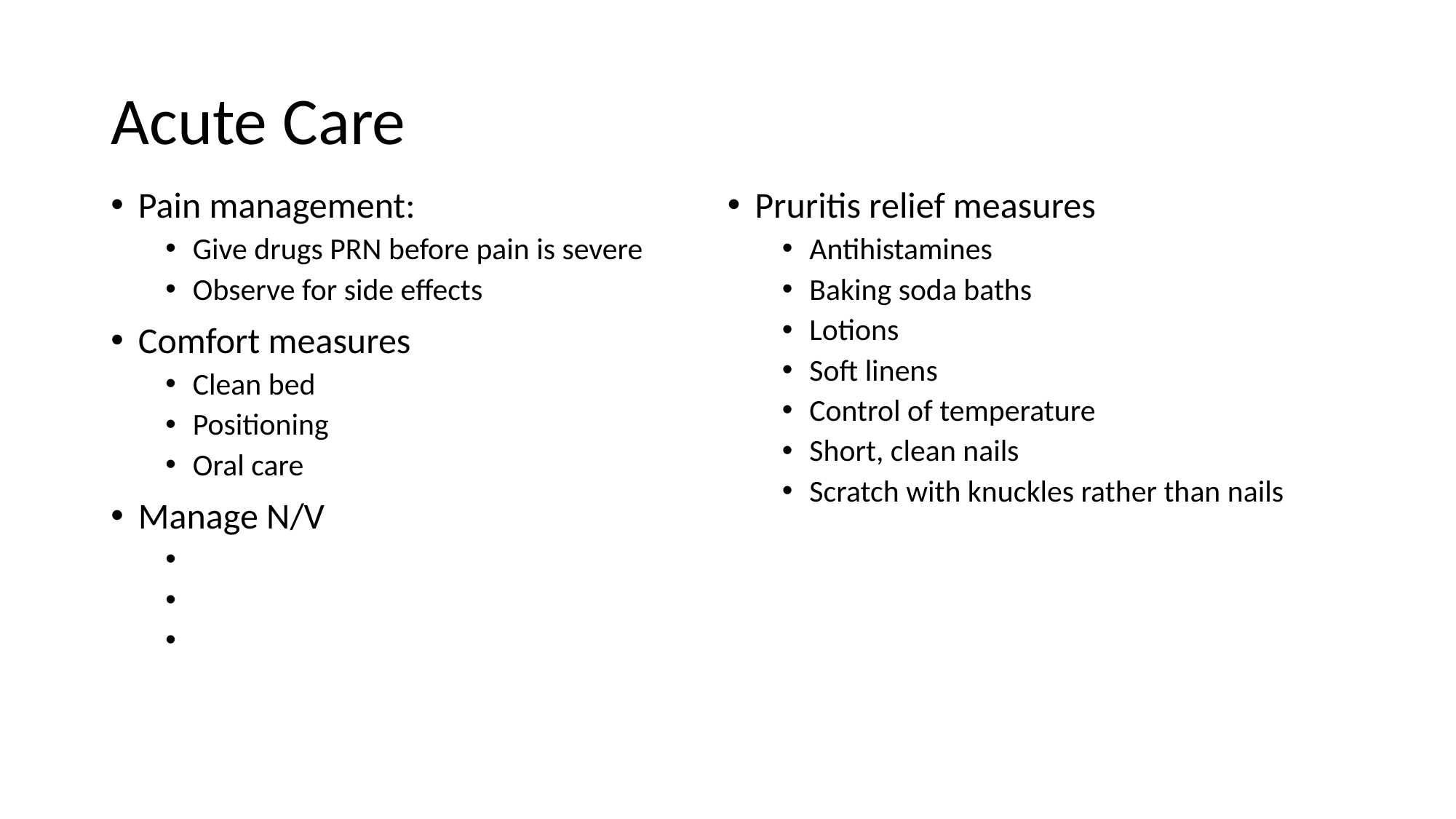

# Acute Care
Pain management:
Give drugs PRN before pain is severe
Observe for side effects
Comfort measures
Clean bed
Positioning
Oral care
Manage N/V

Pruritis relief measures
Antihistamines
Baking soda baths
Lotions
Soft linens
Control of temperature
Short, clean nails
Scratch with knuckles rather than nails